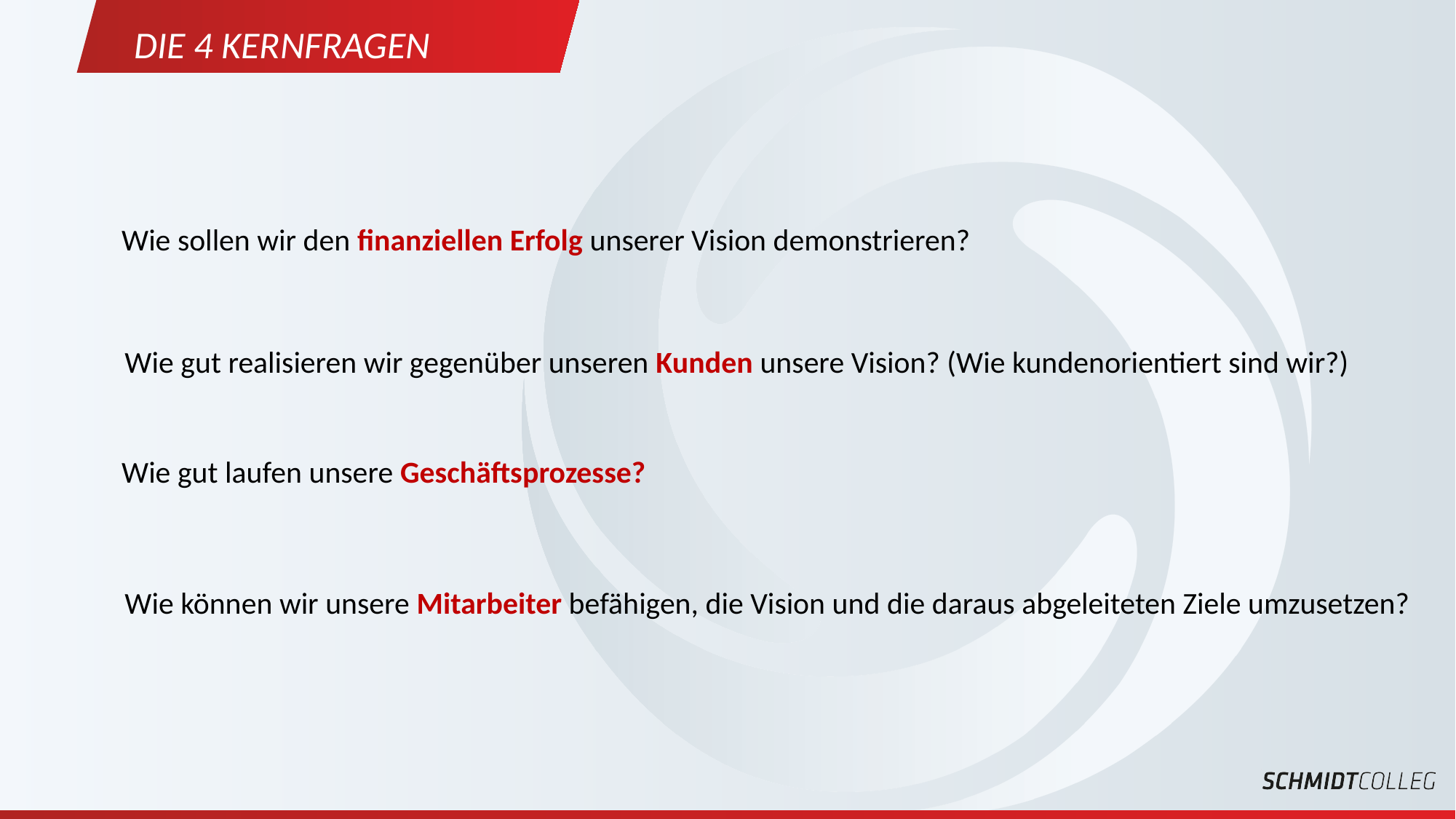

Die 4 Kernfragen

Wie sollen wir den finanziellen Erfolg unserer Vision demonstrieren?
Wie gut realisieren wir gegenüber unseren Kunden unsere Vision? (Wie kundenorientiert sind wir?)
Wie gut laufen unsere Geschäftsprozesse?
Wie können wir unsere Mitarbeiter befähigen, die Vision und die daraus abgeleiteten Ziele umzusetzen?